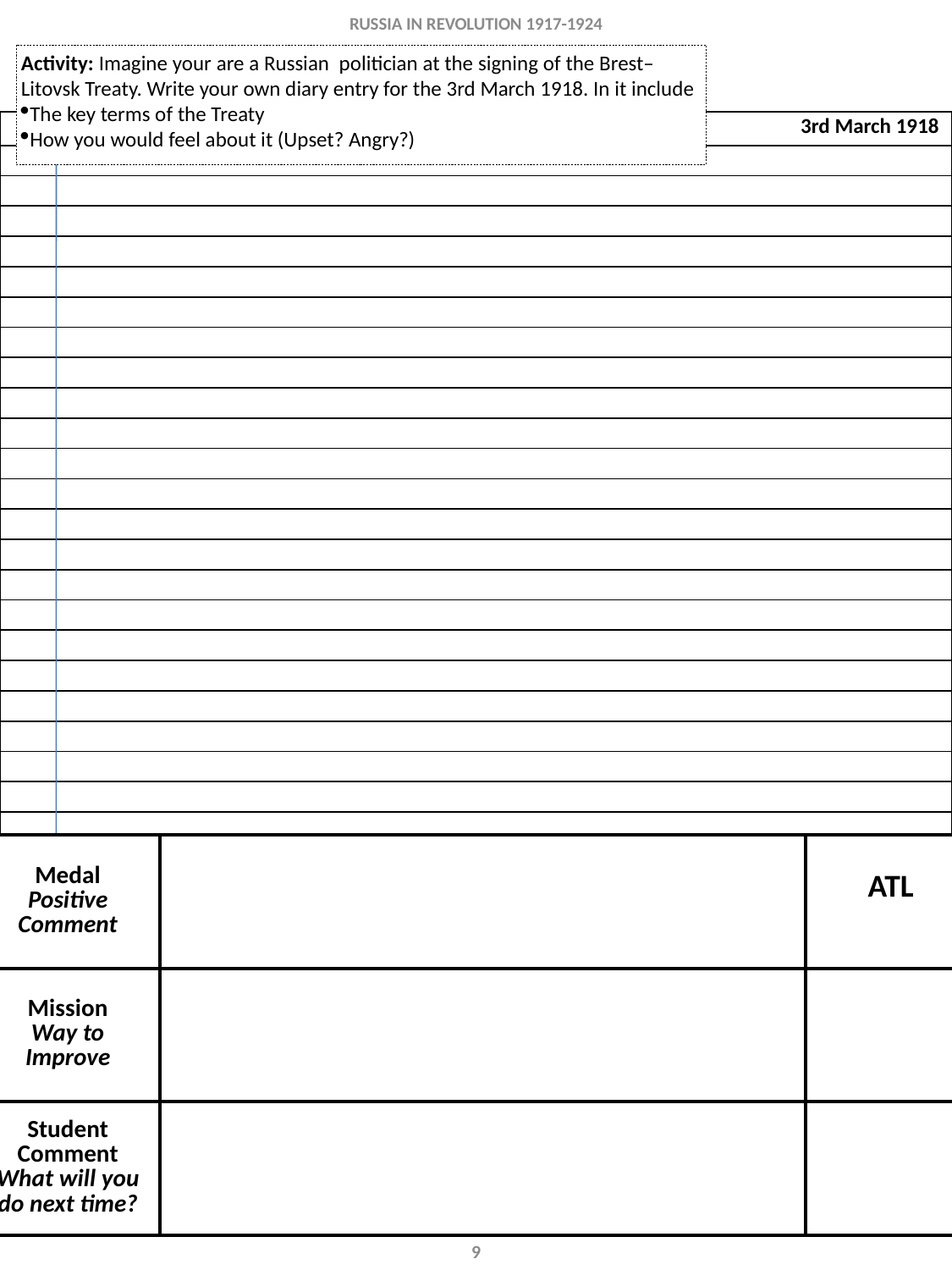

RUSSIA IN REVOLUTION 1917-1924
Activity: Imagine your are a Russian  politician at the signing of the Brest– Litovsk Treaty. Write your own diary entry for the 3rd March 1918. In it include
The key terms of the Treaty
How you would feel about it (Upset? Angry?)
| 3rd March 1918 |
| --- |
|  |
|  |
|  |
|  |
|  |
|  |
|  |
|  |
|  |
|  |
|  |
|  |
|  |
|  |
|  |
|  |
|  |
|  |
|  |
|  |
|  |
|  |
|  |
|  |
|  |
|  |
|  |
|  |
|  |
|  |
|  |
|  |
| Medal Positive Comment |  | ATL |
| --- | --- | --- |
| Mission Way to Improve |  |  |
| Student Comment What will you do next time? |  |  |
9